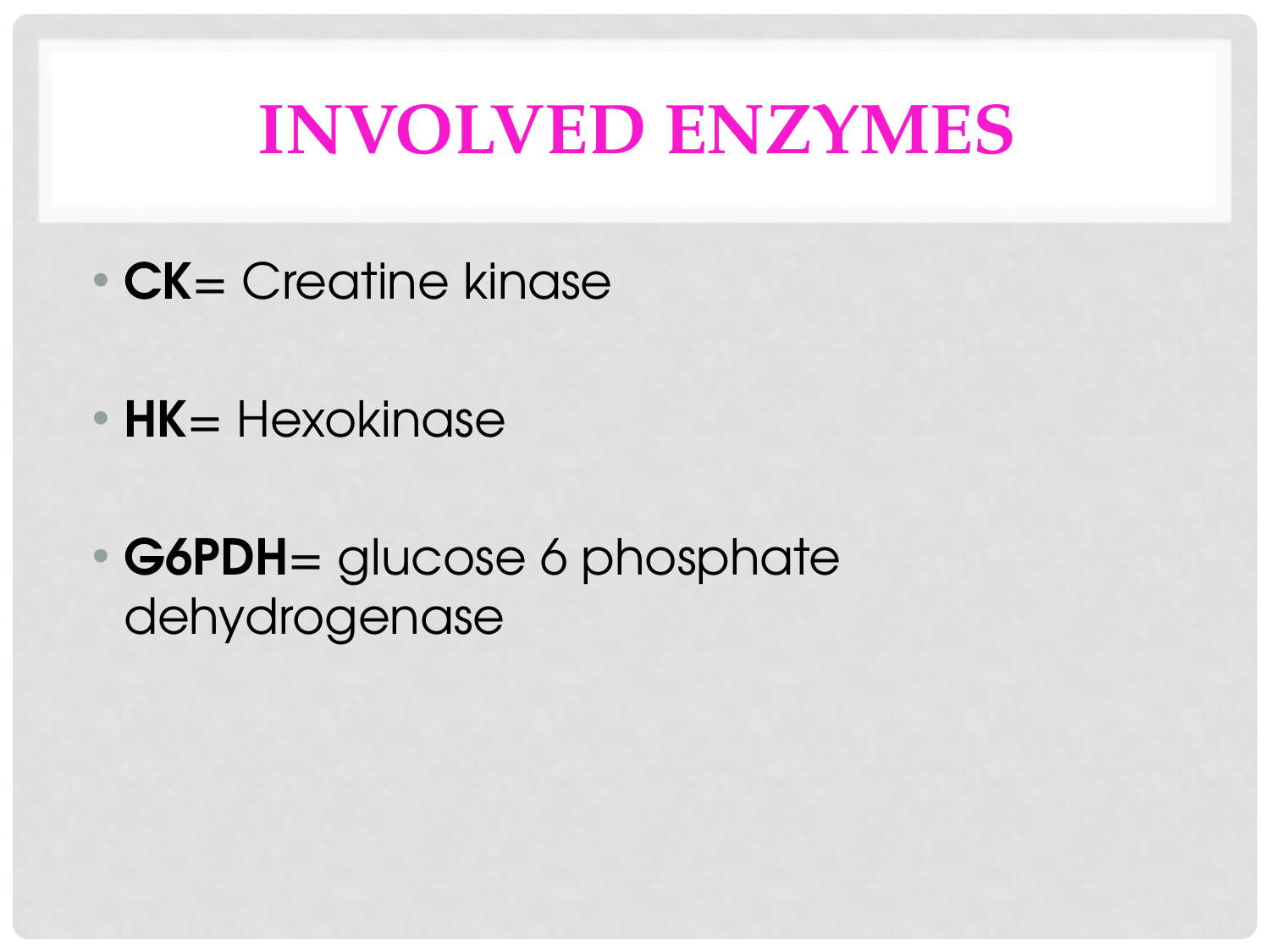

# Involved enzymes
CK= Creatine kinase

HK= Hexokinase

G6PDH= glucose 6 phosphate dehydrogenase